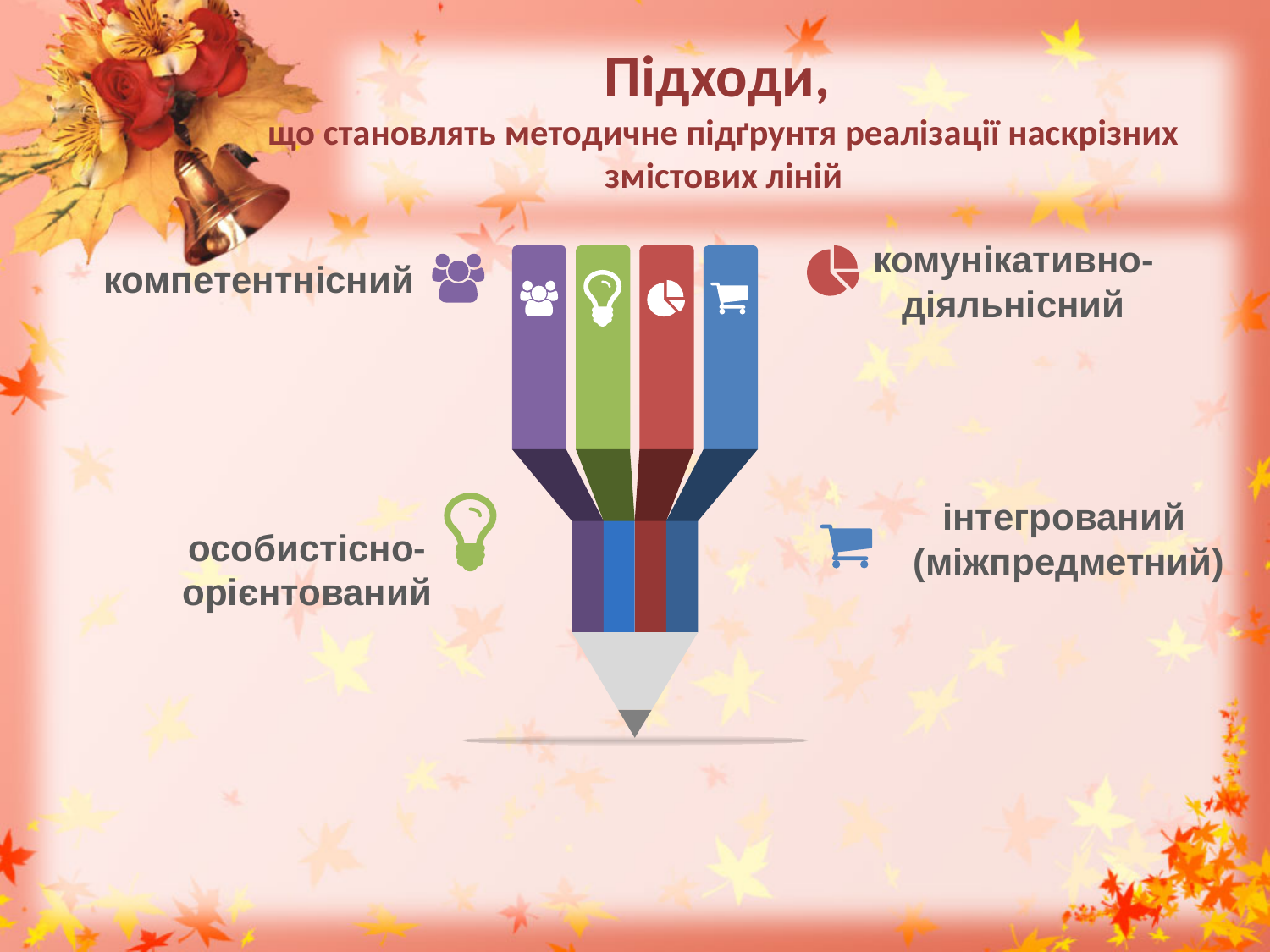

Підходи,
що становлять методичне підґрунтя реалізації наскрізних змістових ліній
комунікативно-
діяльнісний

компетентнісний

інтегрований
(міжпредметний)

особистісно-
орієнтований